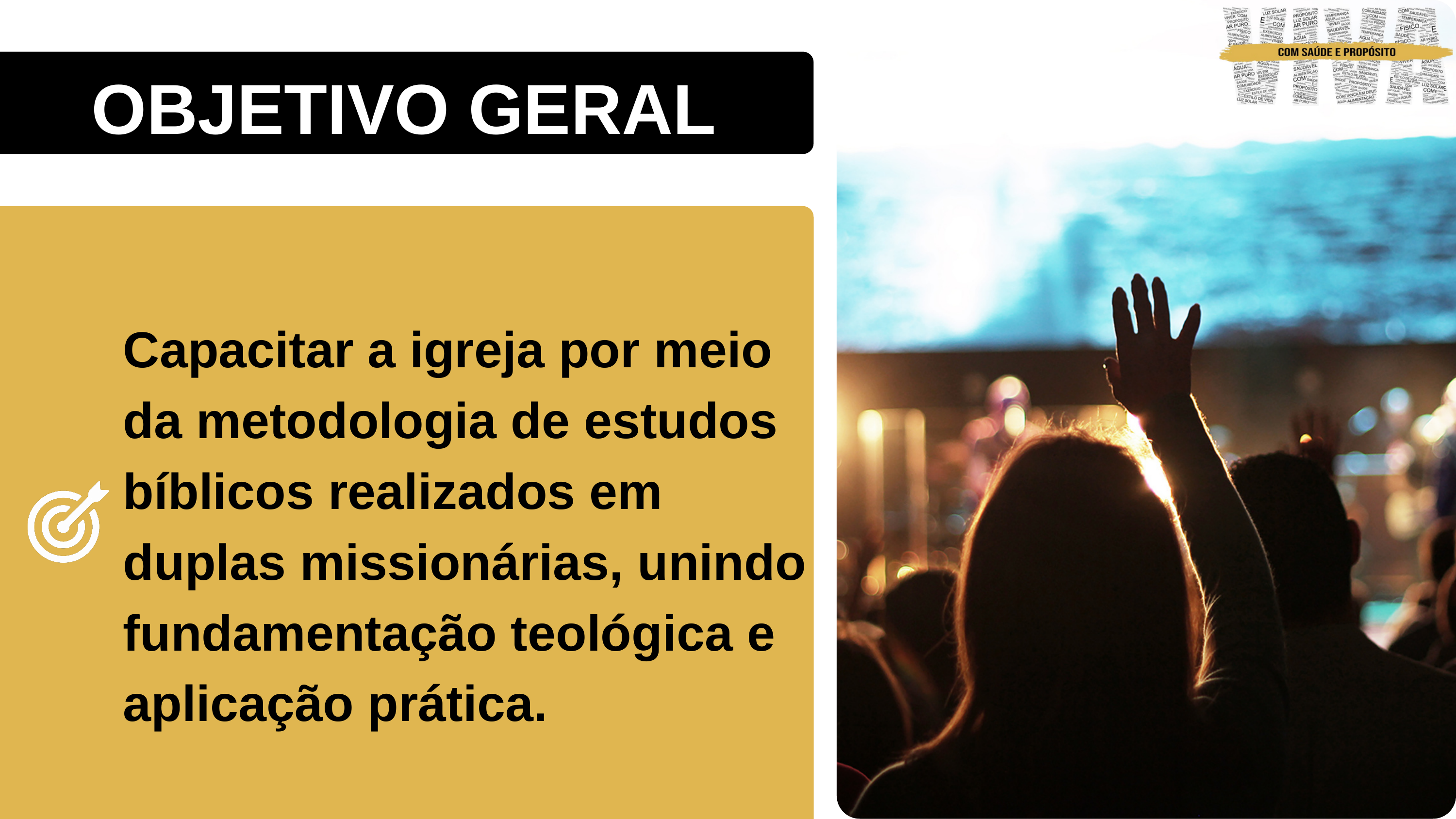

OBJETIVO GERAL

Capacitar a igreja por meio da metodologia de estudos bíblicos realizados em duplas missionárias, unindo fundamentação teológica e aplicação prática.